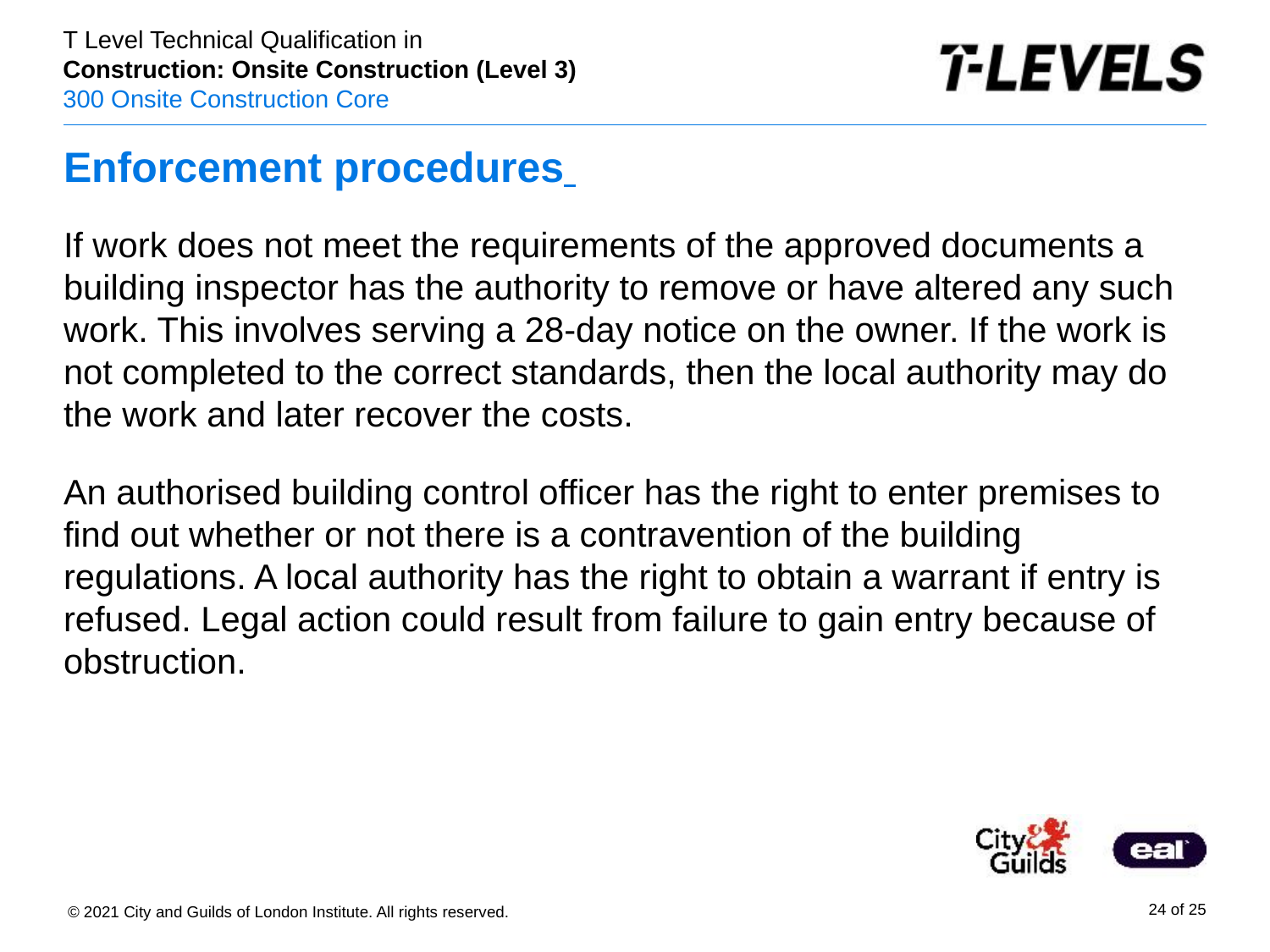

# Enforcement procedures
If work does not meet the requirements of the approved documents a building inspector has the authority to remove or have altered any such work. This involves serving a 28-day notice on the owner. If the work is not completed to the correct standards, then the local authority may do the work and later recover the costs.
An authorised building control officer has the right to enter premises to find out whether or not there is a contravention of the building regulations. A local authority has the right to obtain a warrant if entry is refused. Legal action could result from failure to gain entry because of obstruction.